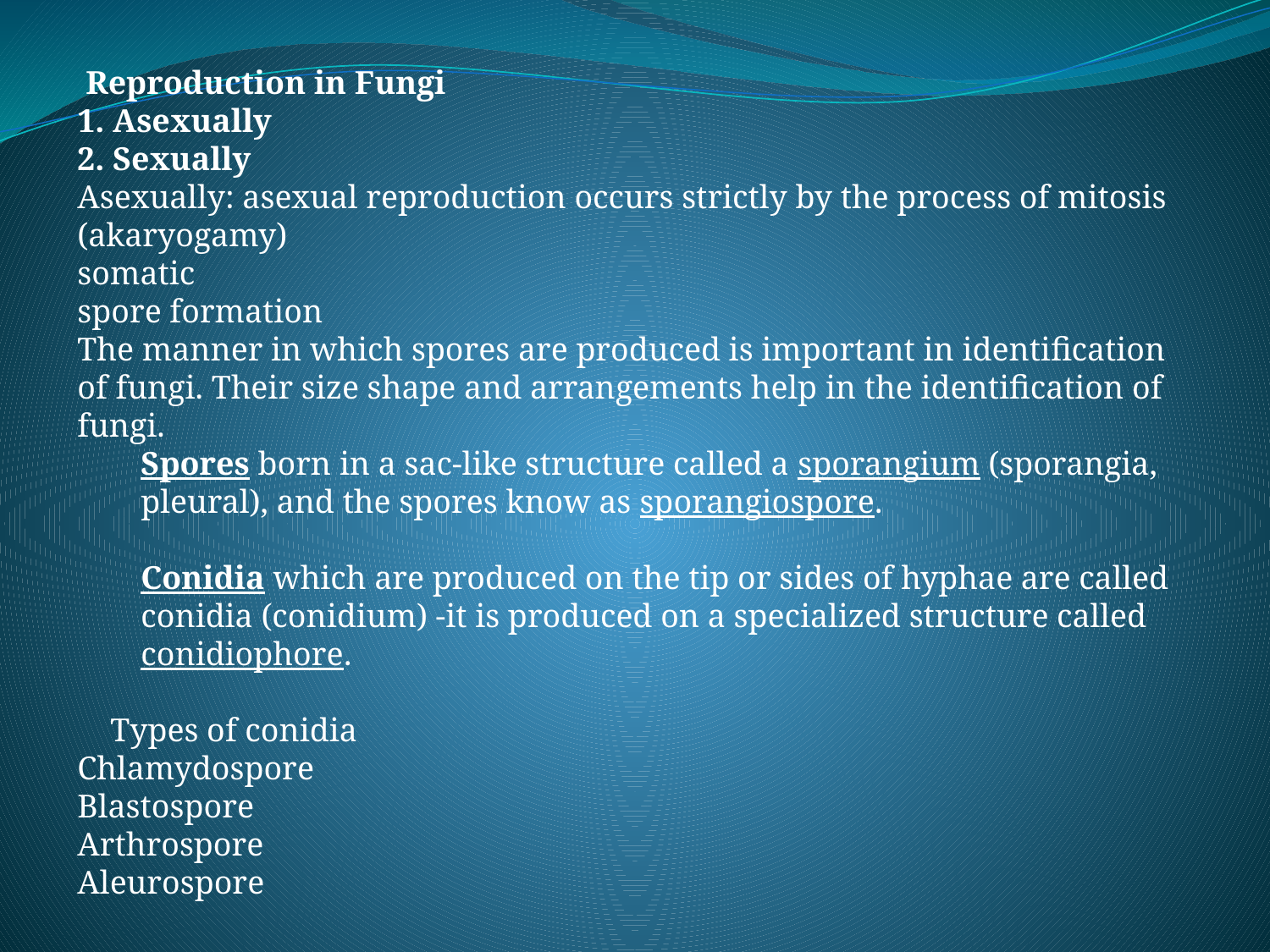

Reproduction in Fungi
1. Asexually
2. Sexually
Asexually: asexual reproduction occurs strictly by the process of mitosis (akaryogamy)
somatic
spore formation
The manner in which spores are produced is important in identification of fungi. Their size shape and arrangements help in the identification of fungi.
Spores born in a sac-like structure called a sporangium (sporangia, pleural), and the spores know as sporangiospore.

Conidia which are produced on the tip or sides of hyphae are called conidia (conidium) -it is produced on a specialized structure called conidiophore.

    Types of conidia
Chlamydospore
Blastospore
Arthrospore
Aleurospore